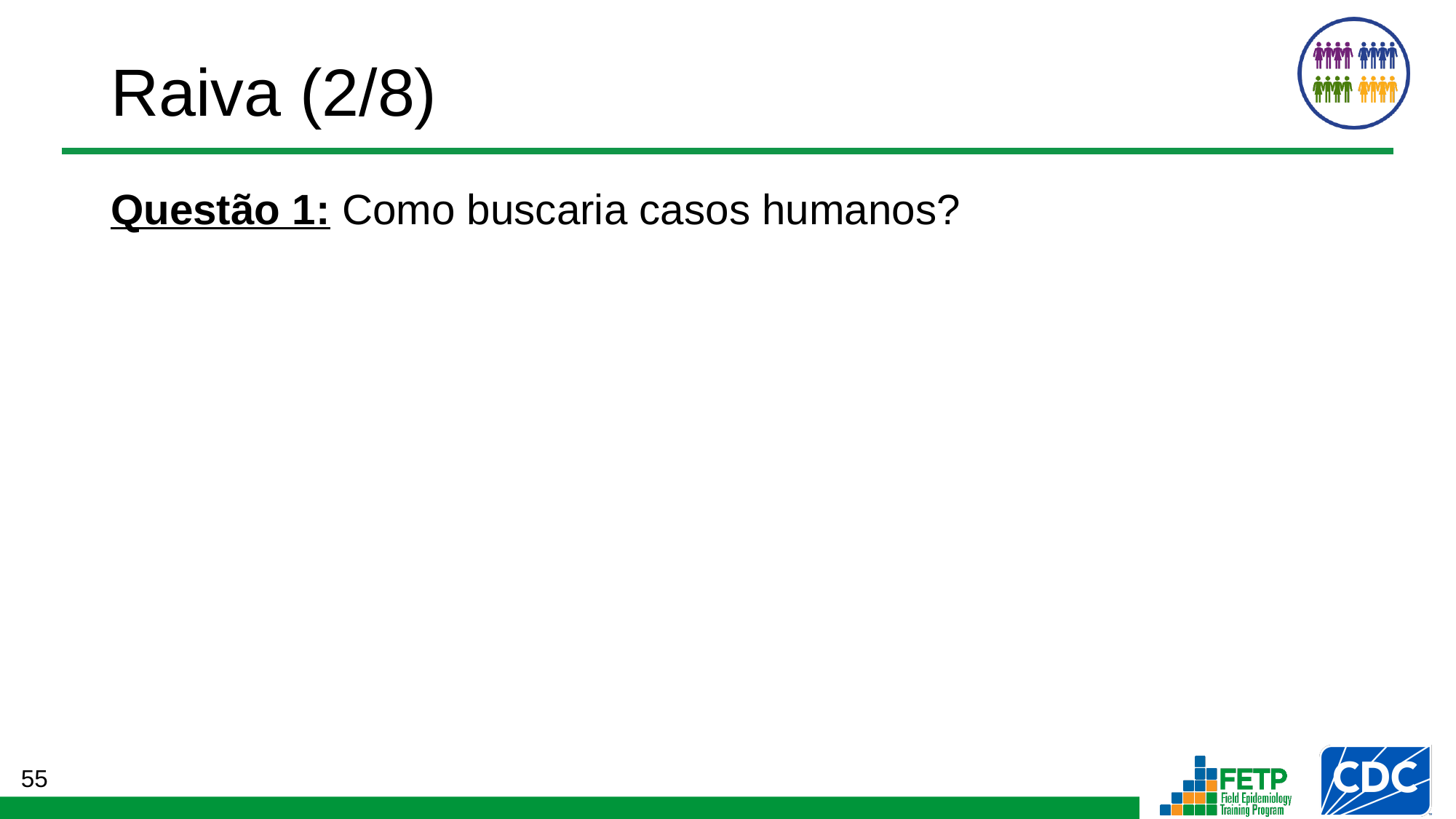

# Raiva (2/8)
Questão 1: Como buscaria casos humanos?